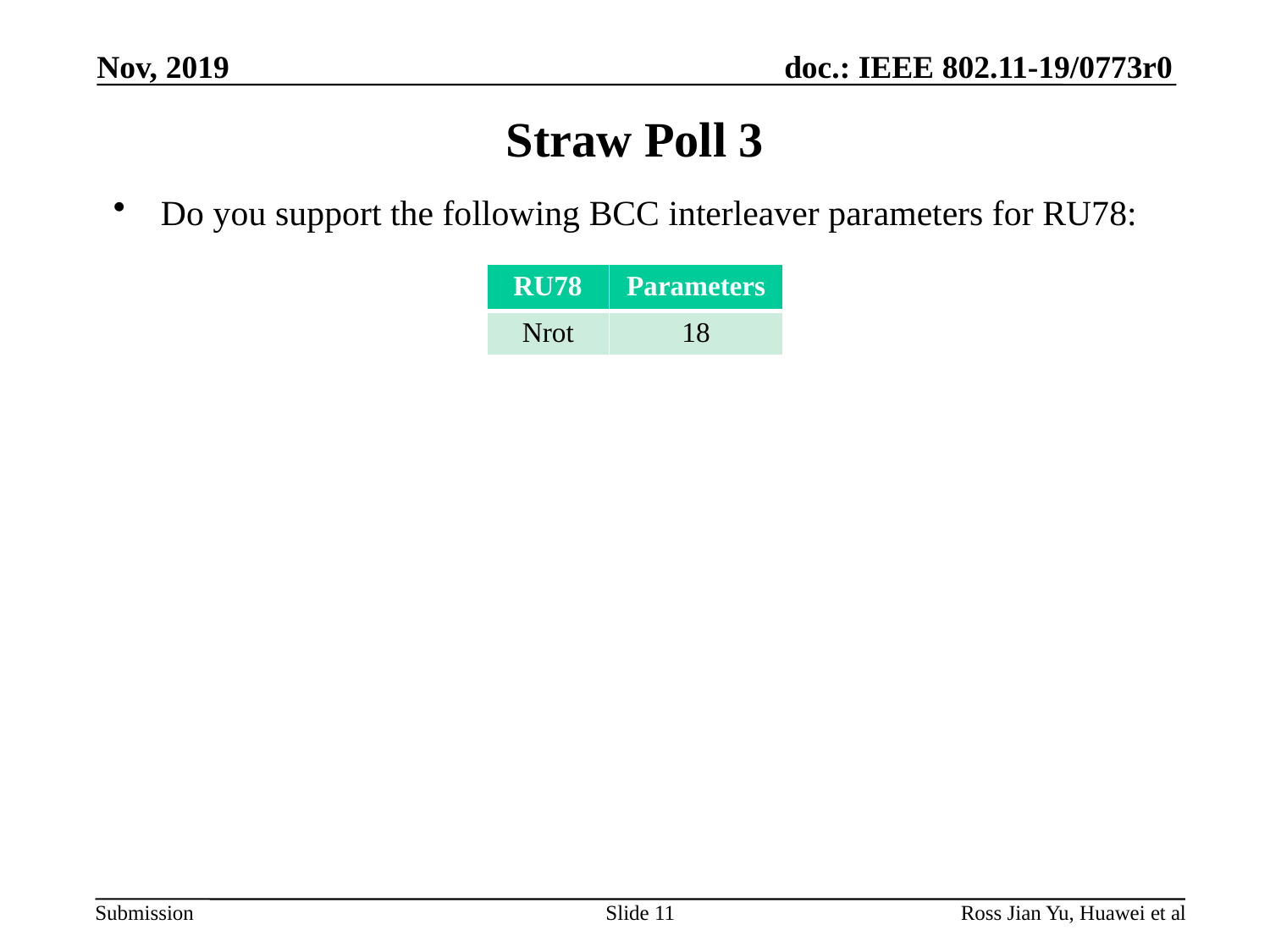

Nov, 2019
# Straw Poll 3
Do you support the following BCC interleaver parameters for RU78:
| RU78 | Parameters |
| --- | --- |
| Nrot | 18 |
Slide 11
Ross Jian Yu, Huawei et al